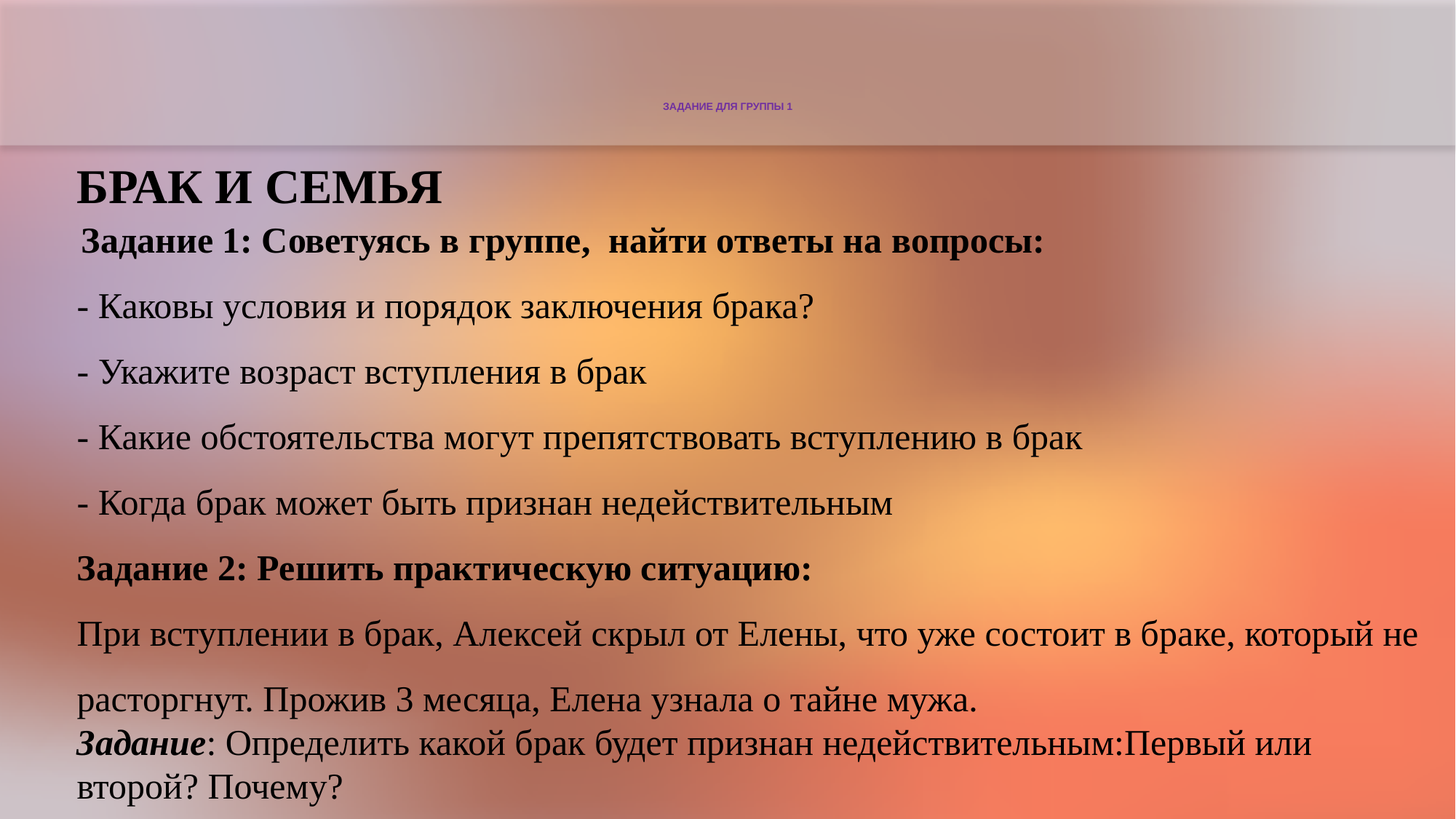

# ЗАДАНИЕ ДЛЯ ГРУППЫ 1
БРАК И СЕМЬЯ
 Задание 1: Советуясь в группе,  найти ответы на вопросы:
- Каковы условия и порядок заключения брака?
- Укажите возраст вступления в брак
- Какие обстоятельства могут препятствовать вступлению в брак
- Когда брак может быть признан недействительным
Задание 2: Решить практическую ситуацию:
При вступлении в брак, Алексей скрыл от Елены, что уже состоит в браке, который не расторгнут. Прожив 3 месяца, Елена узнала о тайне мужа.
Задание: Определить какой брак будет признан недействительным:Первый или второй? Почему?